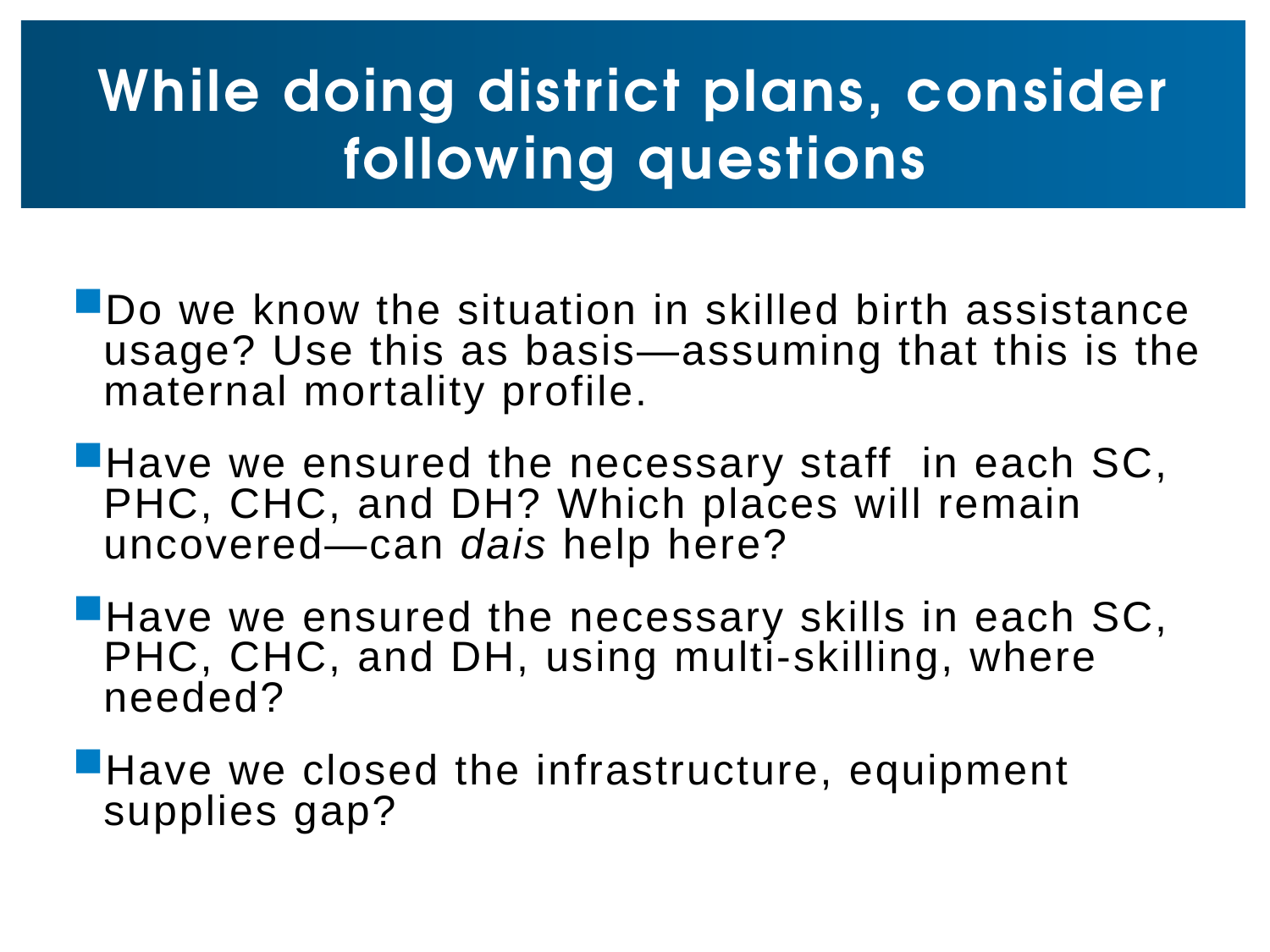

# While doing district plans, consider following questions
Do we know the situation in skilled birth assistance usage? Use this as basis—assuming that this is the maternal mortality profile.
Have we ensured the necessary staff  in each SC, PHC, CHC, and DH? Which places will remain uncovered—can dais help here?
Have we ensured the necessary skills in each SC, PHC, CHC, and DH, using multi-skilling, where needed?
Have we closed the infrastructure, equipment supplies gap?